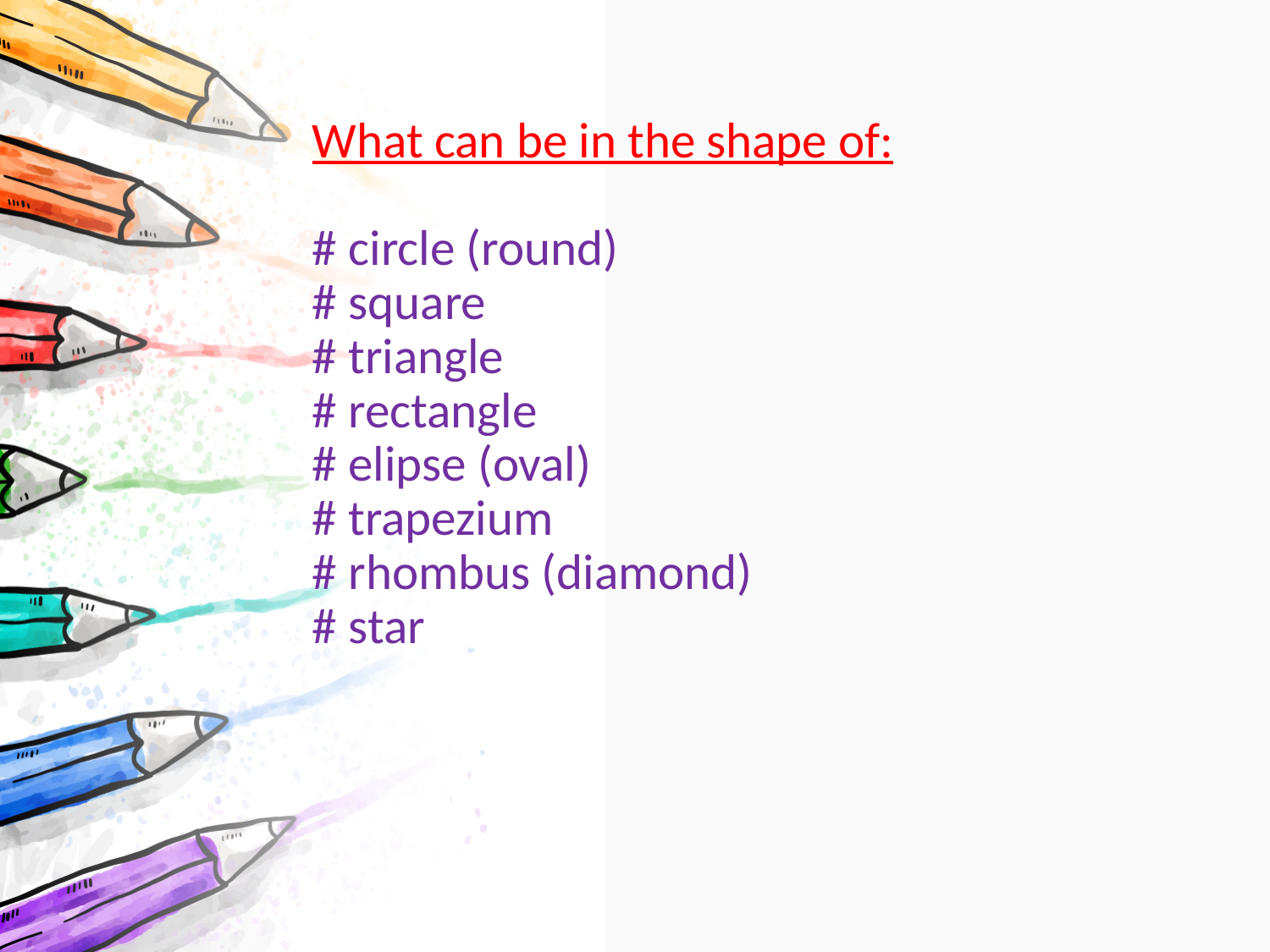

# What can be in the shape of: # circle (round) # square # triangle # rectangle # elipse (oval) # trapezium # rhombus (diamond) # star